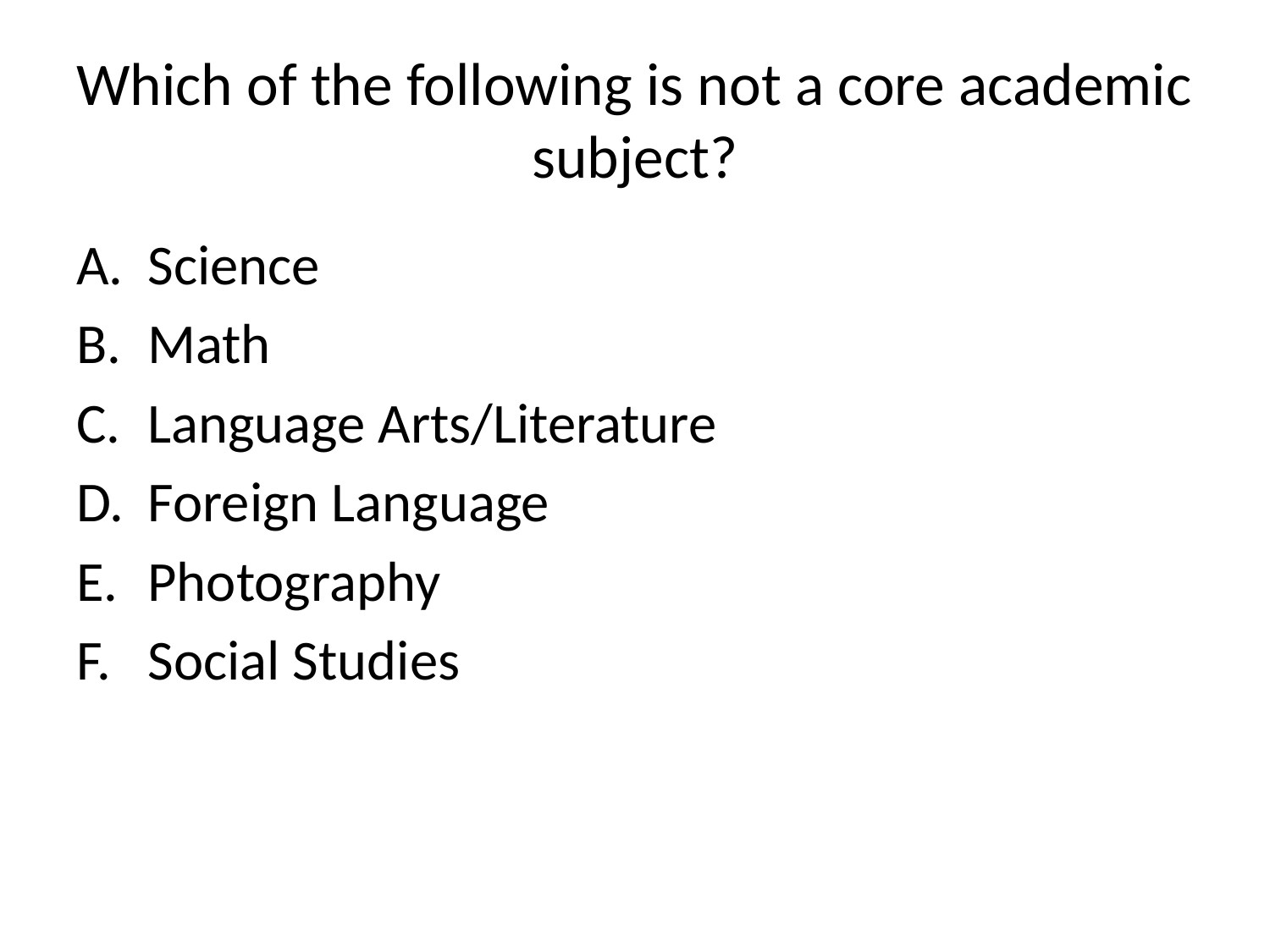

# Which of the following is not a core academic subject?
Science
Math
Language Arts/Literature
Foreign Language
Photography
Social Studies